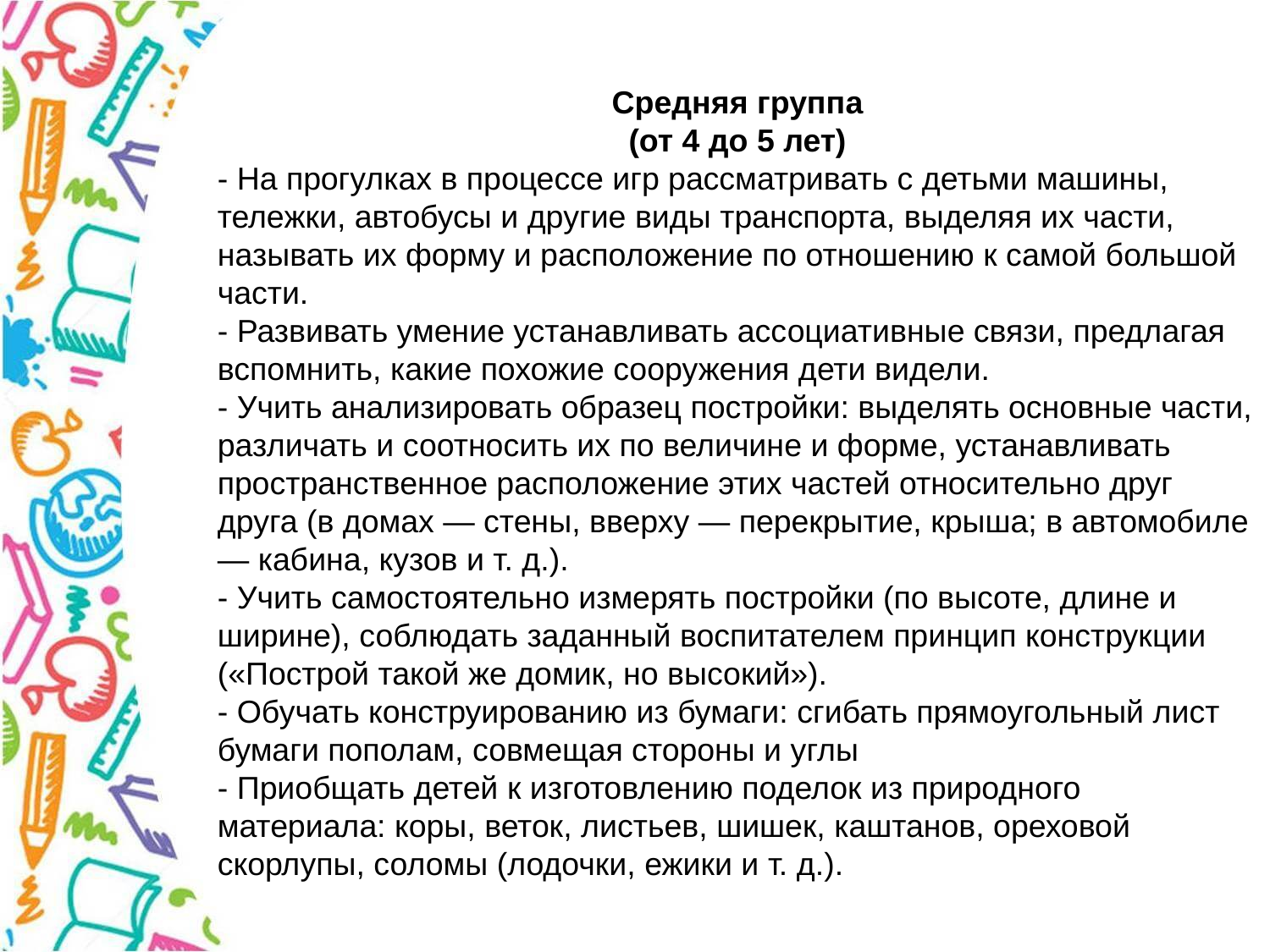

Средняя группа
(от 4 до 5 лет)
- На прогулках в процессе игр рассматривать с детьми машины, тележки, автобусы и другие виды транспорта, выделяя их части, называть их форму и расположение по отношению к самой большой части.
- Развивать умение устанавливать ассоциативные связи, предлагая вспомнить, какие похожие сооружения дети видели.
- Учить анализировать образец постройки: выделять основные части, различать и соотносить их по величине и форме, устанавливать пространственное расположение этих частей относительно друг друга (в домах — стены, вверху — перекрытие, крыша; в автомобиле — кабина, кузов и т. д.).
- Учить самостоятельно измерять постройки (по высоте, длине и ширине), соблюдать заданный воспитателем принцип конструкции («Построй такой же домик, но высокий»).
- Обучать конструированию из бумаги: сгибать прямоугольный лист бумаги пополам, совмещая стороны и углы
- Приобщать детей к изготовлению поделок из природного материала: коры, веток, листьев, шишек, каштанов, ореховой скорлупы, соломы (лодочки, ежики и т. д.).